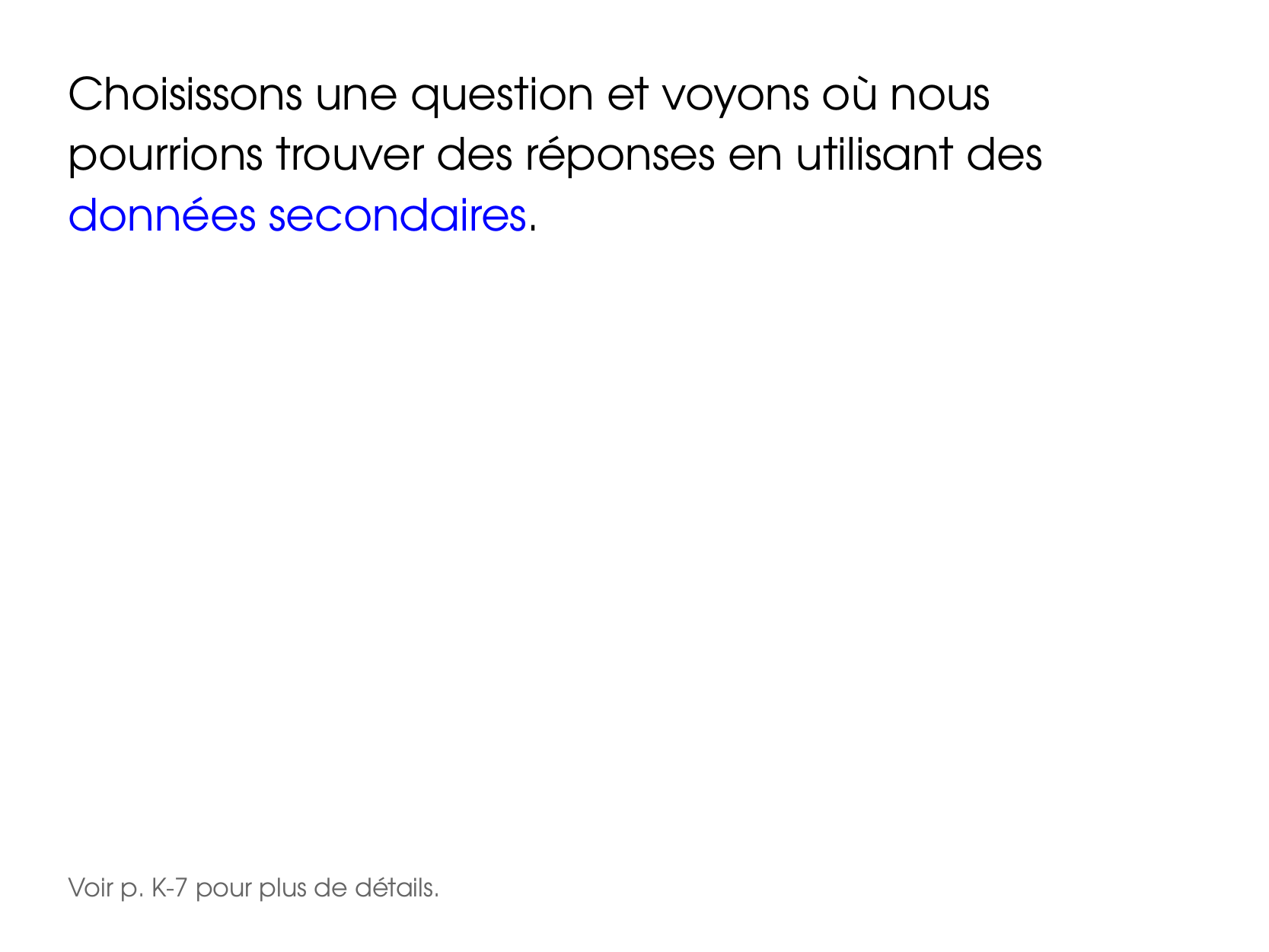

Choisissons une question et voyons où nous pourrions trouver des réponses en utilisant des données secondaires.
Voir p. K-7 pour plus de détails.